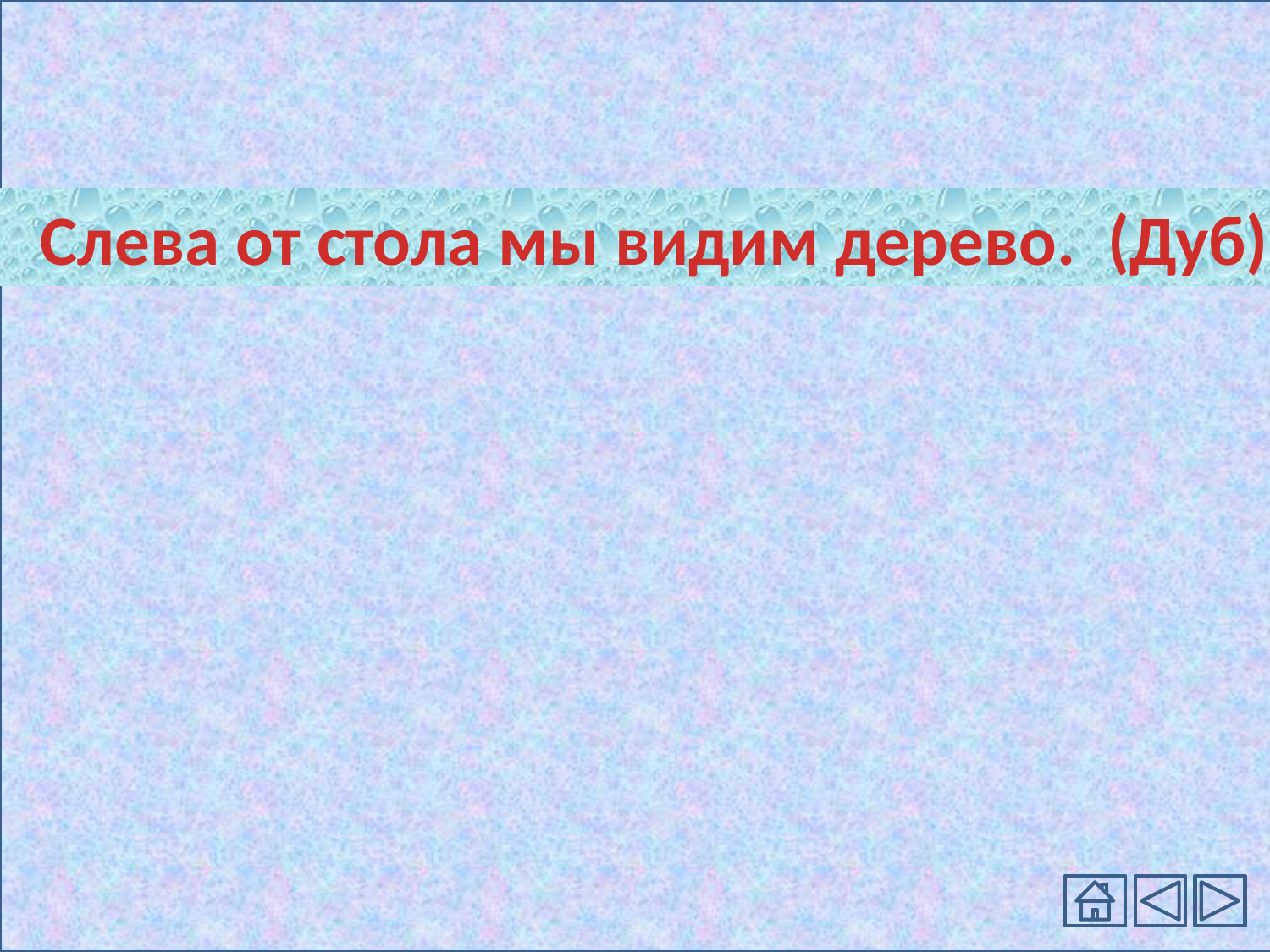

Слева от стола мы видим дерево.  (Дуб)